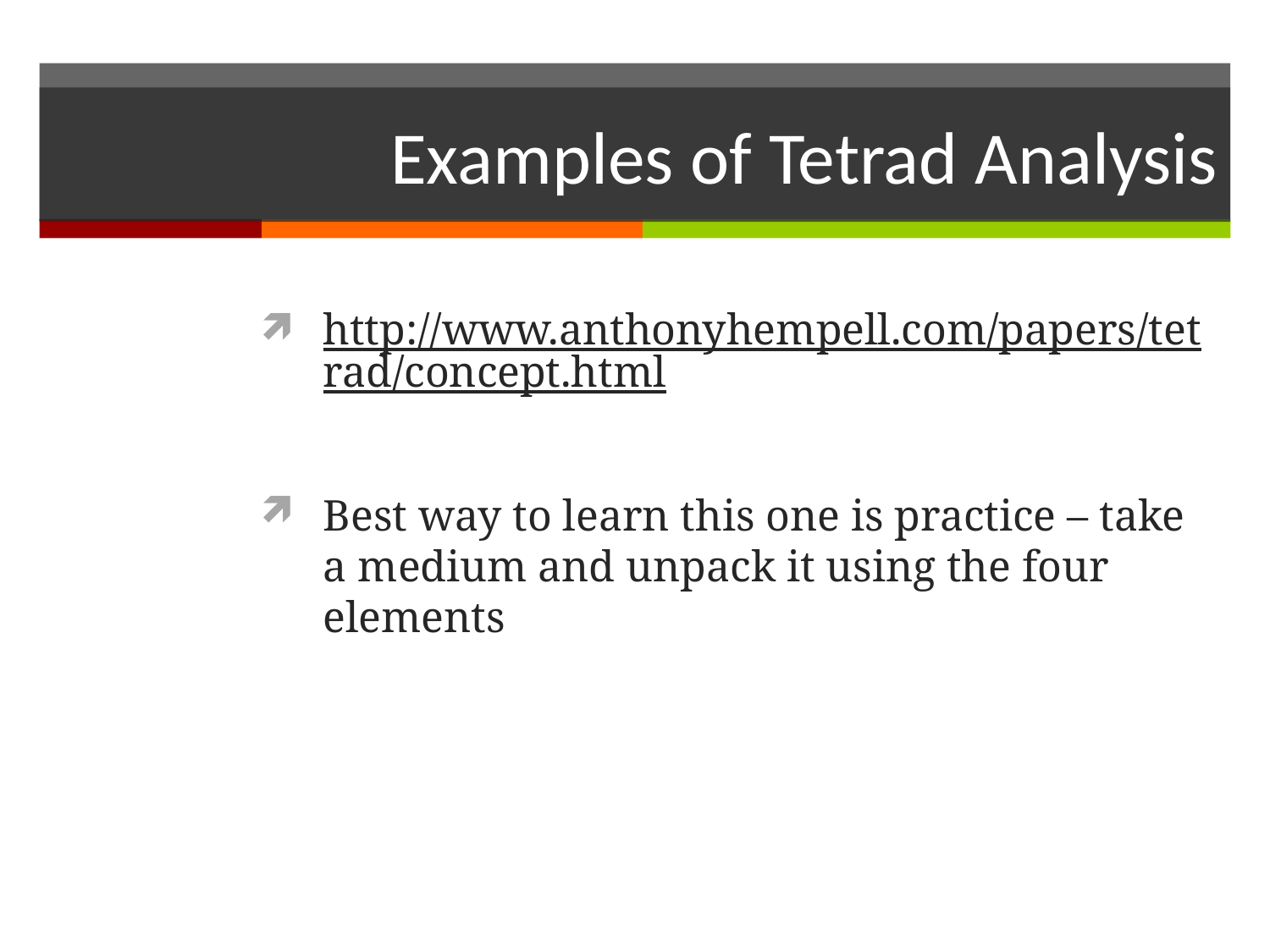

# Examples of Tetrad Analysis
http://www.anthonyhempell.com/papers/tetrad/concept.html
Best way to learn this one is practice – take a medium and unpack it using the four elements